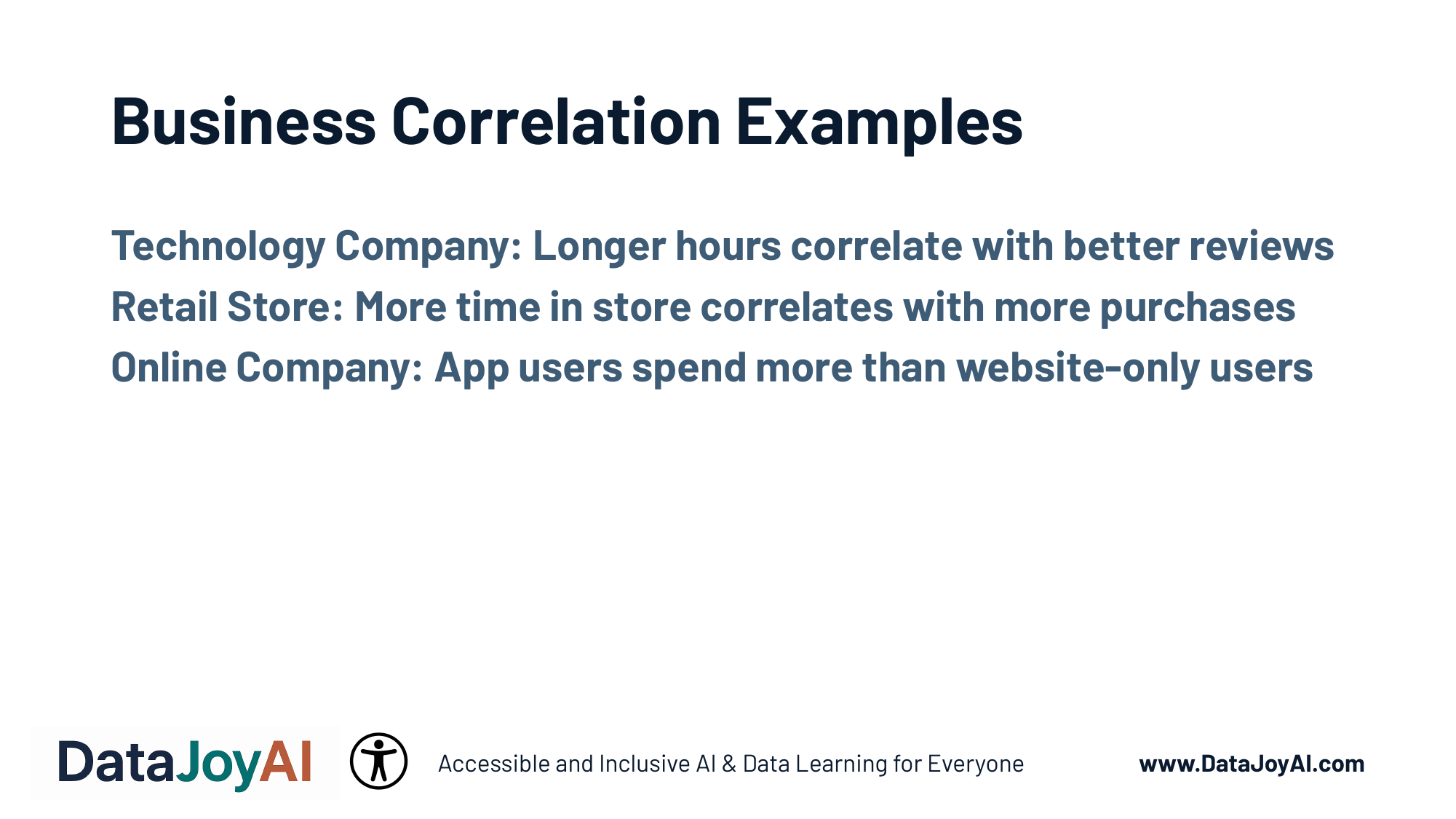

# Business Correlation Examples
Technology Company: Longer hours correlate with better reviews
Retail Store: More time in store correlates with more purchases
Online Company: App users spend more than website-only users